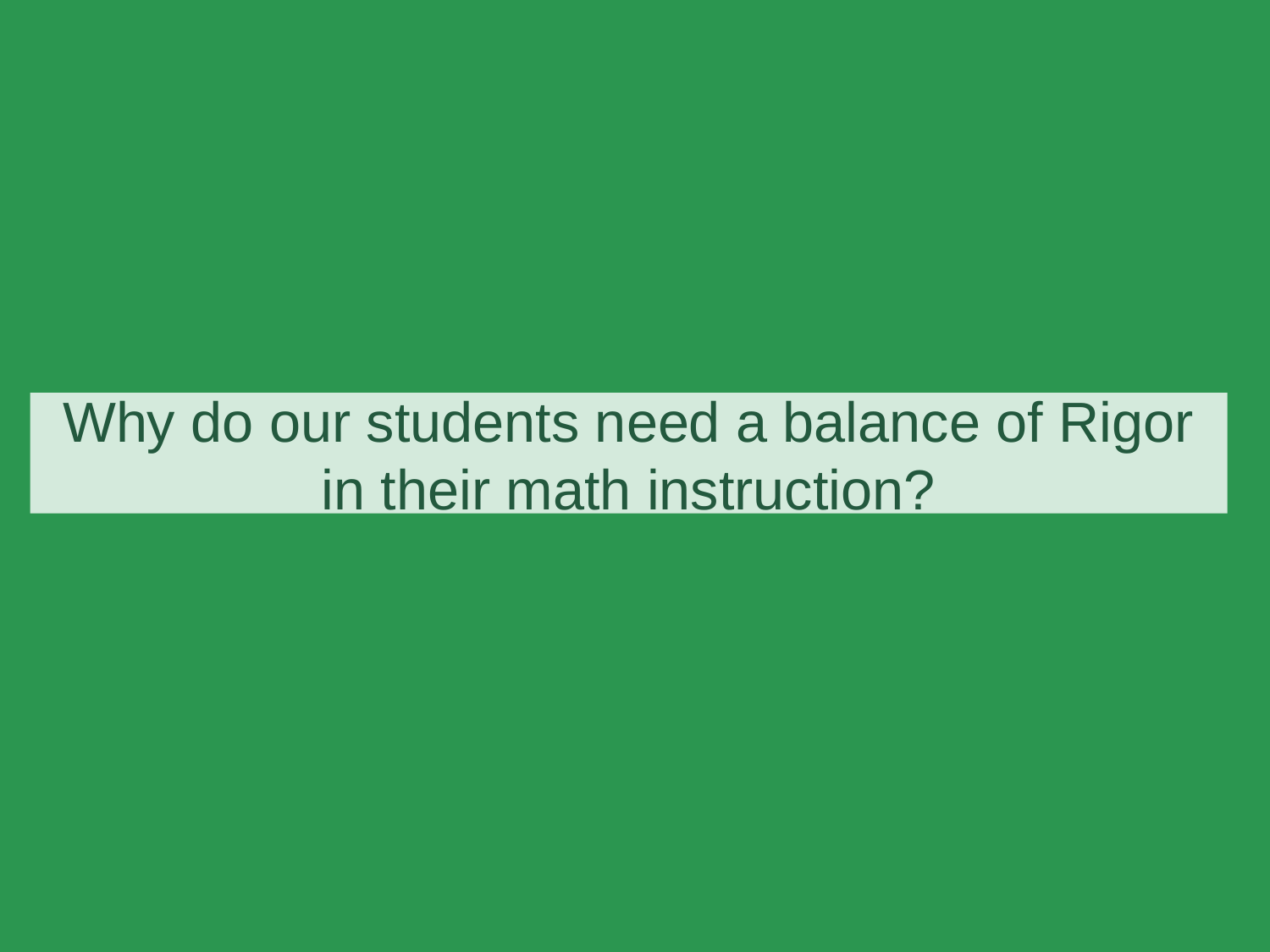

# Why do our students need a balance of Rigor in their math instruction?